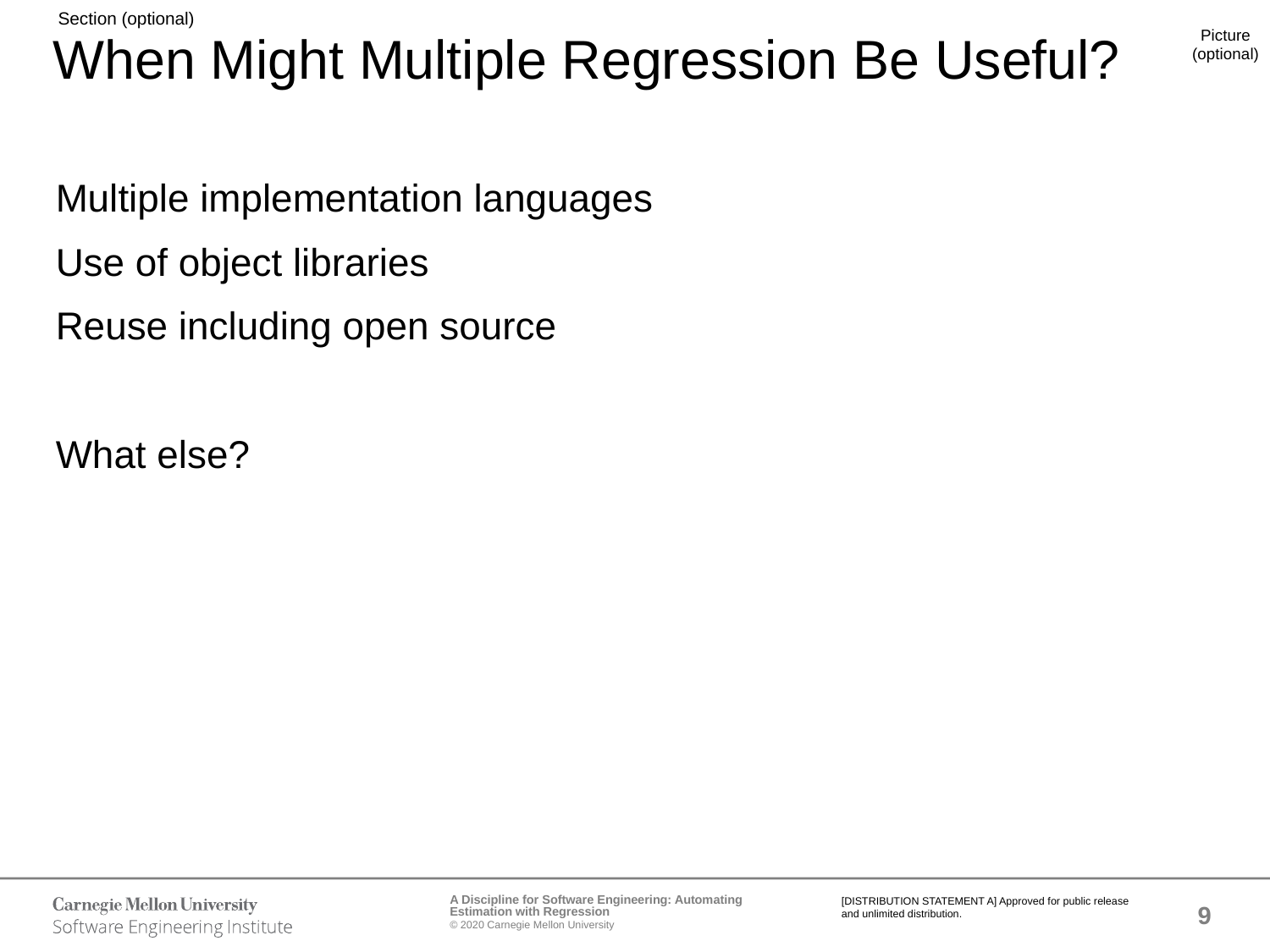

# When Might Multiple Regression Be Useful?
Multiple implementation languages
Use of object libraries
Reuse including open source

What else?